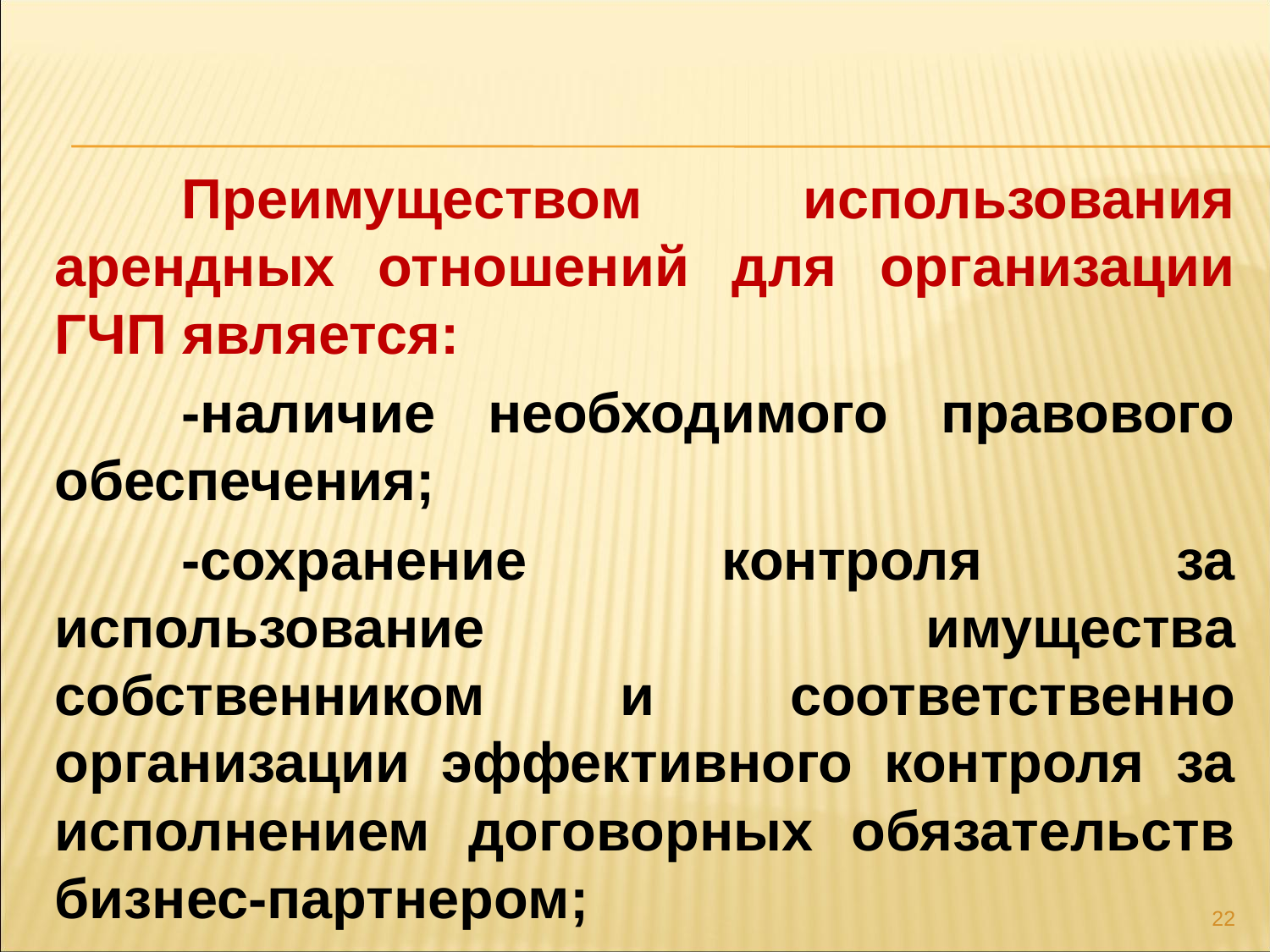

Преимуществом использования арендных отношений для организации ГЧП является:
	-наличие необходимого правового обеспечения;
	-сохранение контроля за использование имущества собственником и соответственно организации эффективного контроля за исполнением договорных обязательств бизнес-партнером;
22